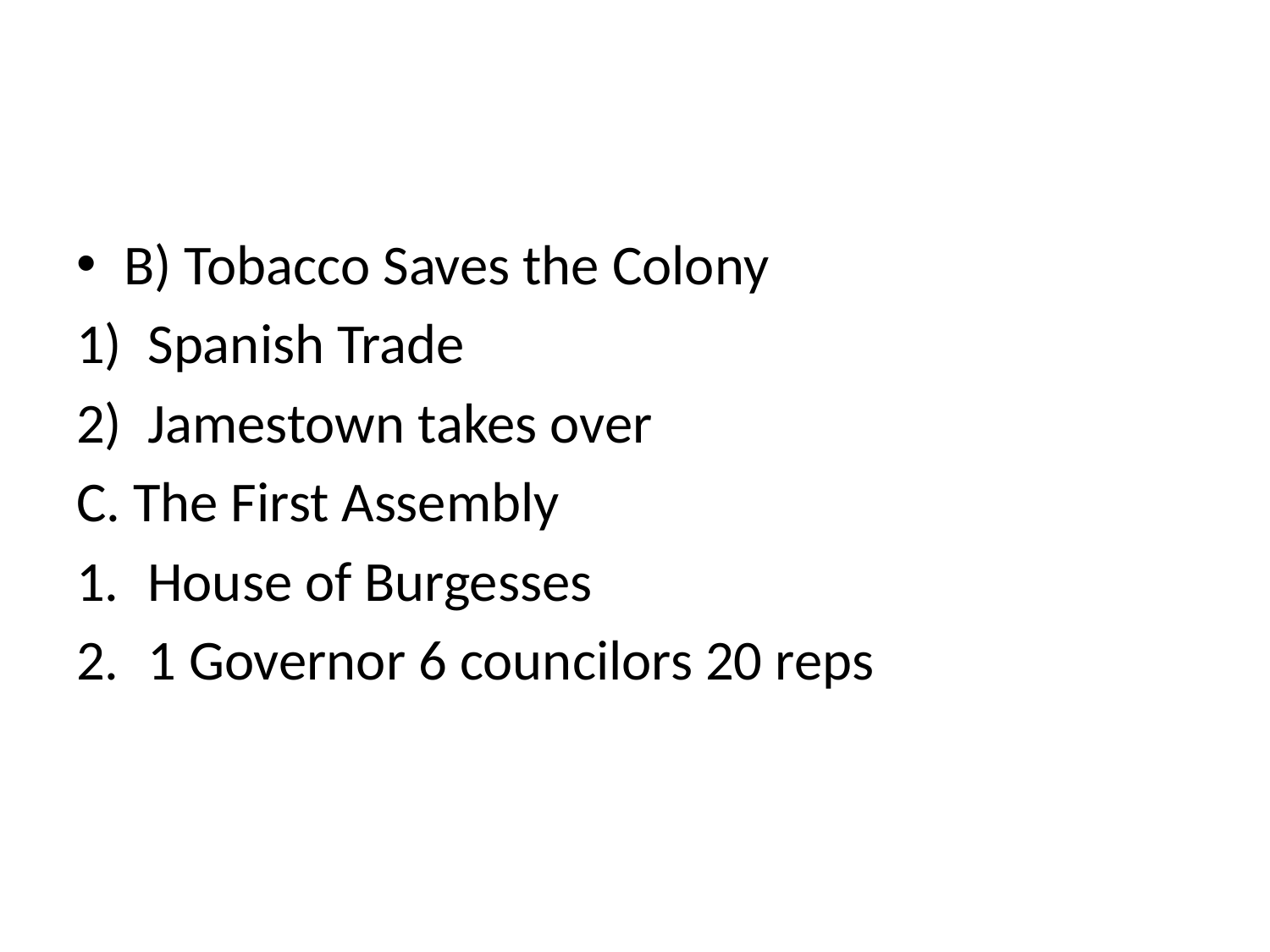

#
B) Tobacco Saves the Colony
Spanish Trade
Jamestown takes over
C. The First Assembly
House of Burgesses
1 Governor 6 councilors 20 reps